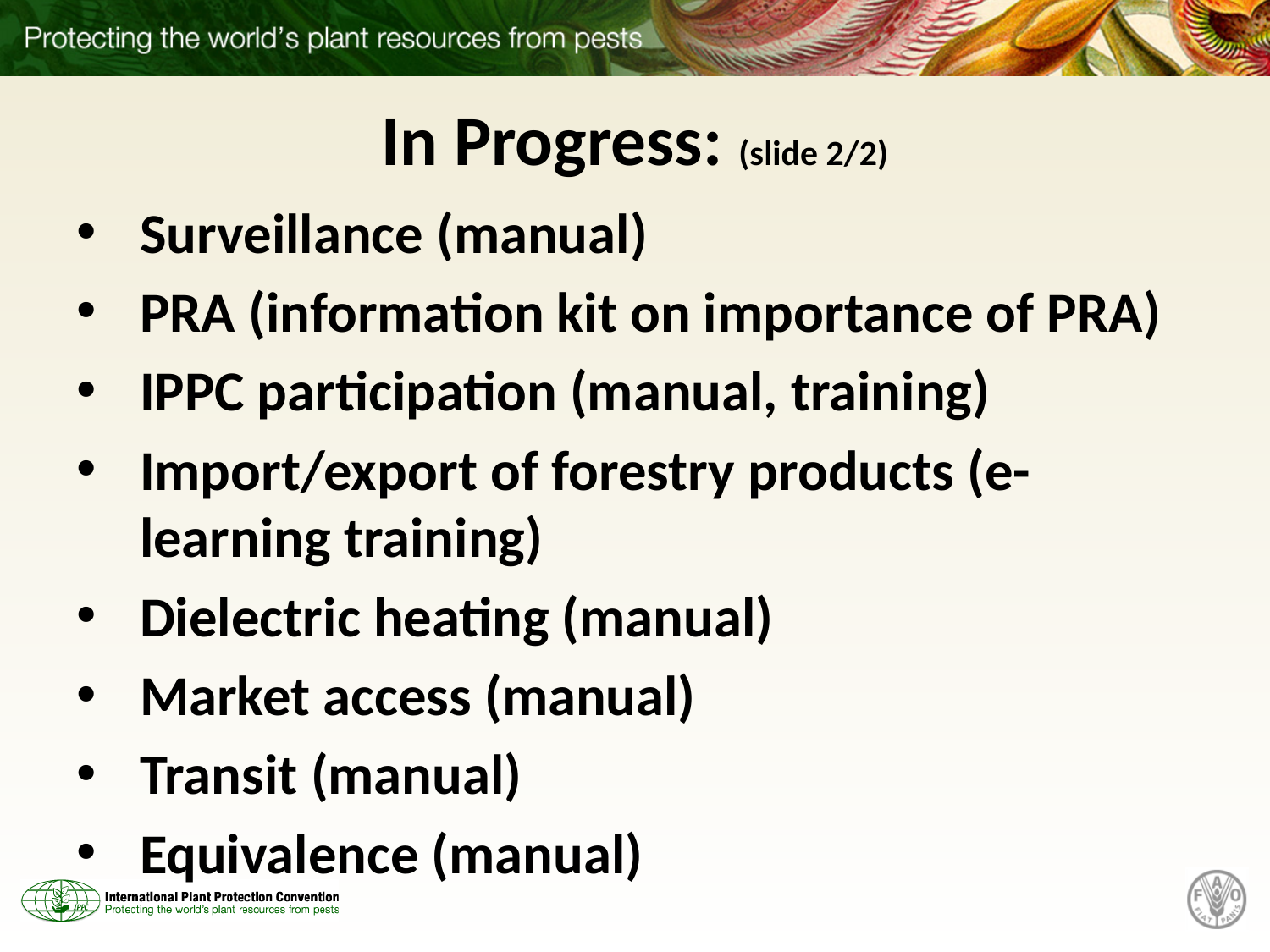

# In Progress: (slide 2/2)
Surveillance (manual)
PRA (information kit on importance of PRA)
IPPC participation (manual, training)
Import/export of forestry products (e-learning training)
Dielectric heating (manual)
Market access (manual)
Transit (manual)
Equivalence (manual)